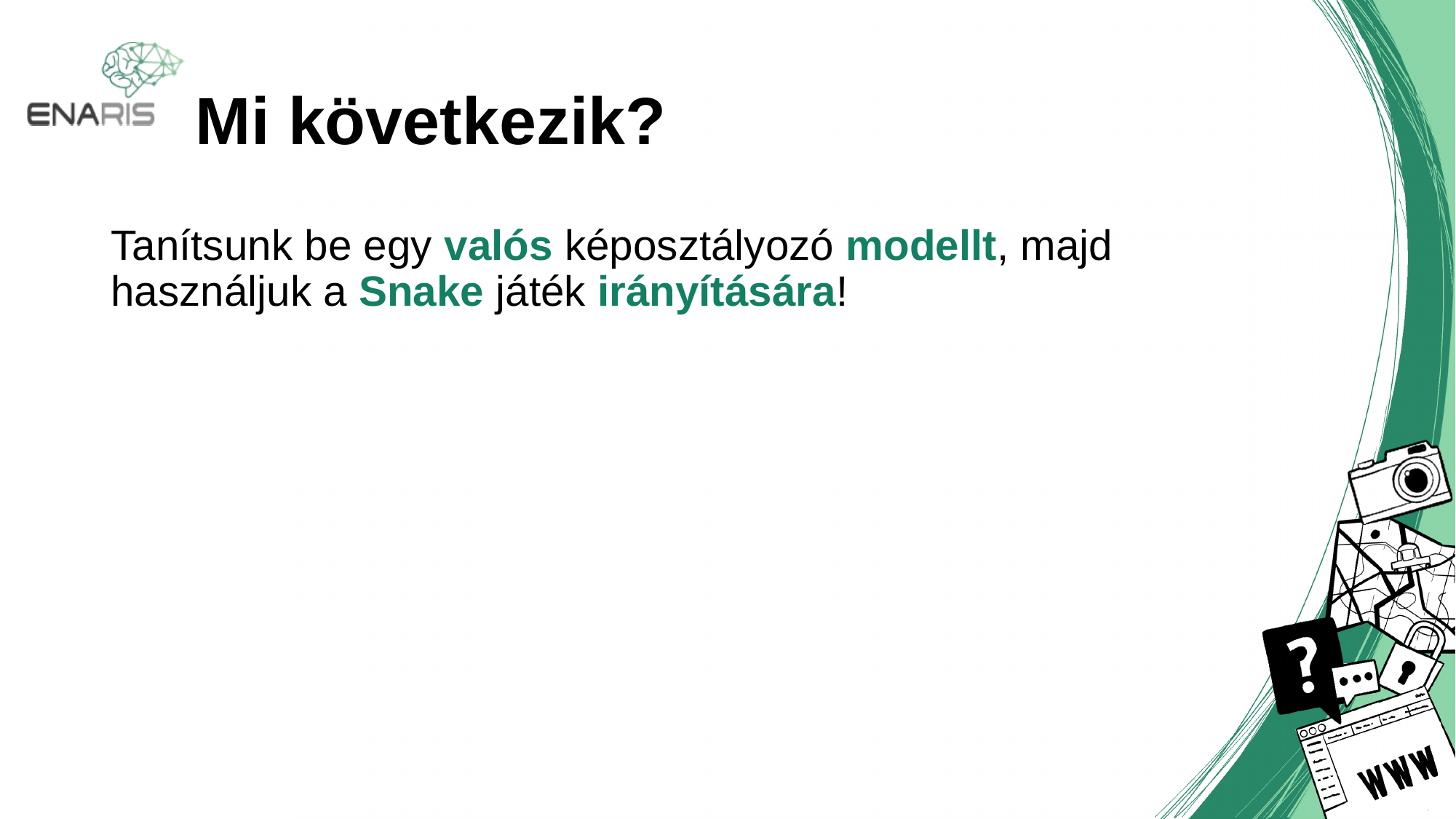

# Mi következik?
Tanítsunk be egy valós képosztályozó modellt, majd használjuk a Snake játék irányítására!